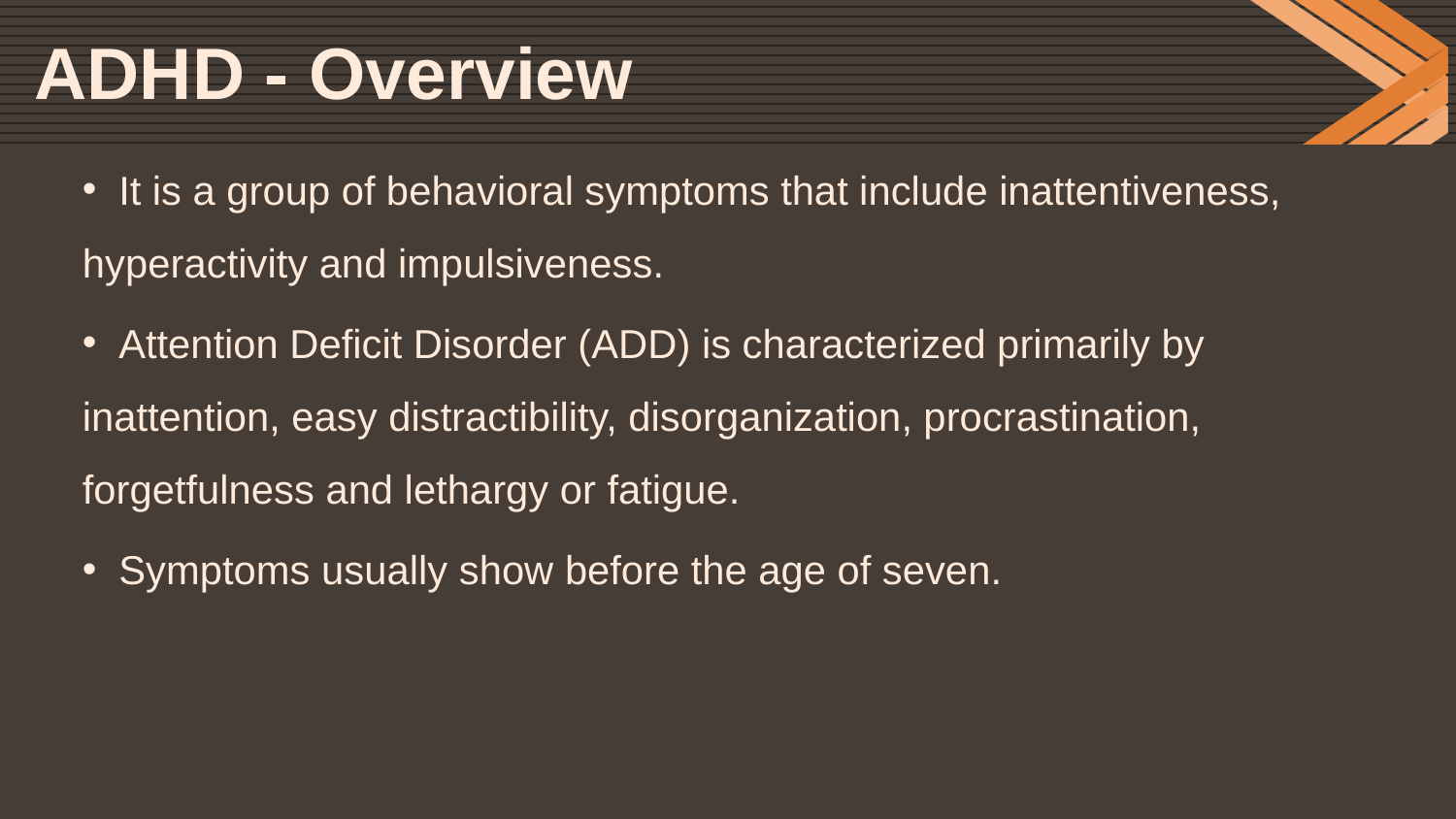

# ADHD - Overview
  It is a group of behavioral symptoms that include inattentiveness, hyperactivity and impulsiveness.
  Attention Deficit Disorder (ADD) is characterized primarily by inattention, easy distractibility, disorganization, procrastination, forgetfulness and lethargy or fatigue.
  Symptoms usually show before the age of seven.